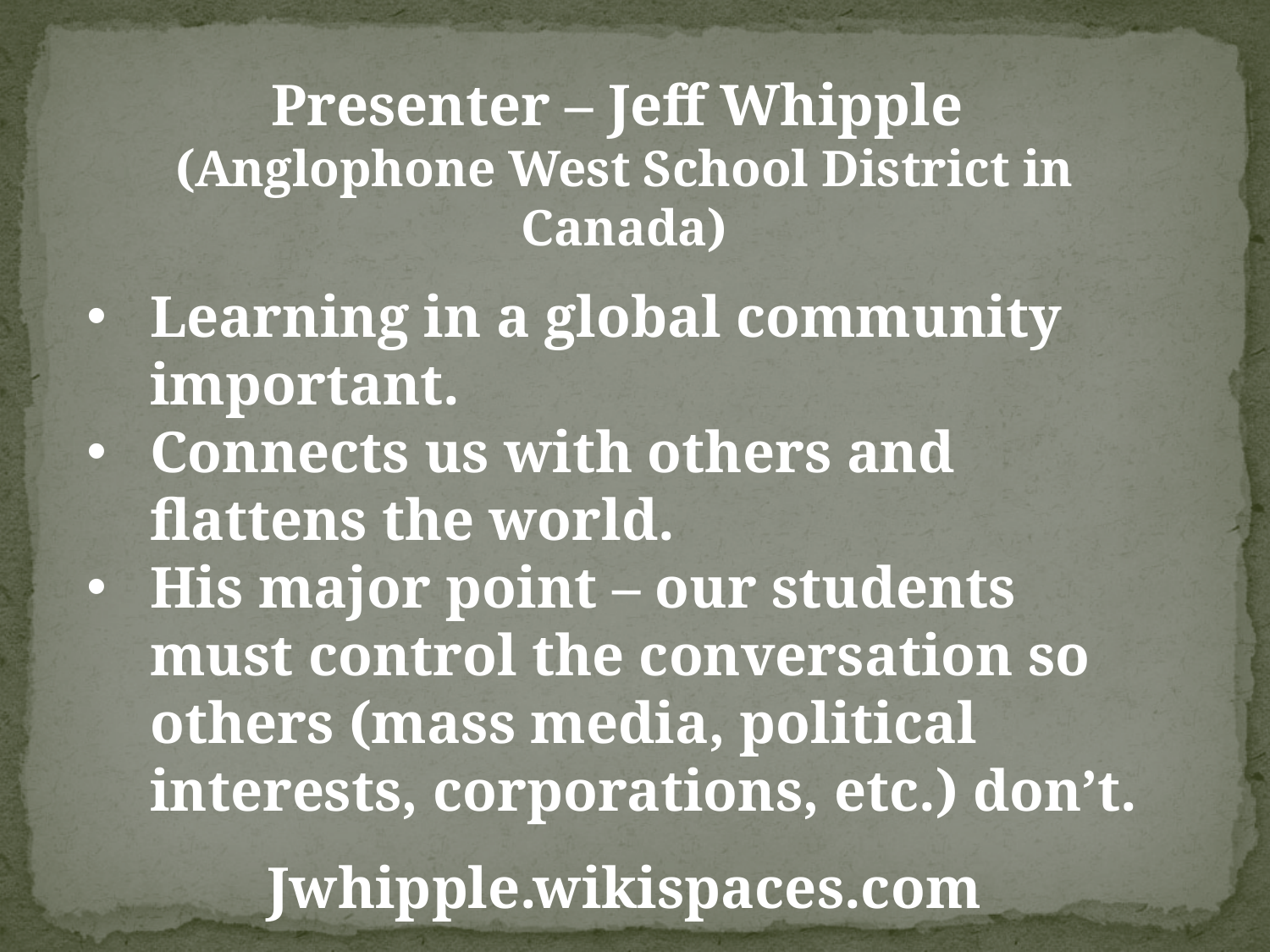

Presenter – Jeff Whipple
(Anglophone West School District in Canada)

Learning in a global community important.
Connects us with others and flattens the world.
His major point – our students must control the conversation so others (mass media, political interests, corporations, etc.) don’t.

Jwhipple.wikispaces.com